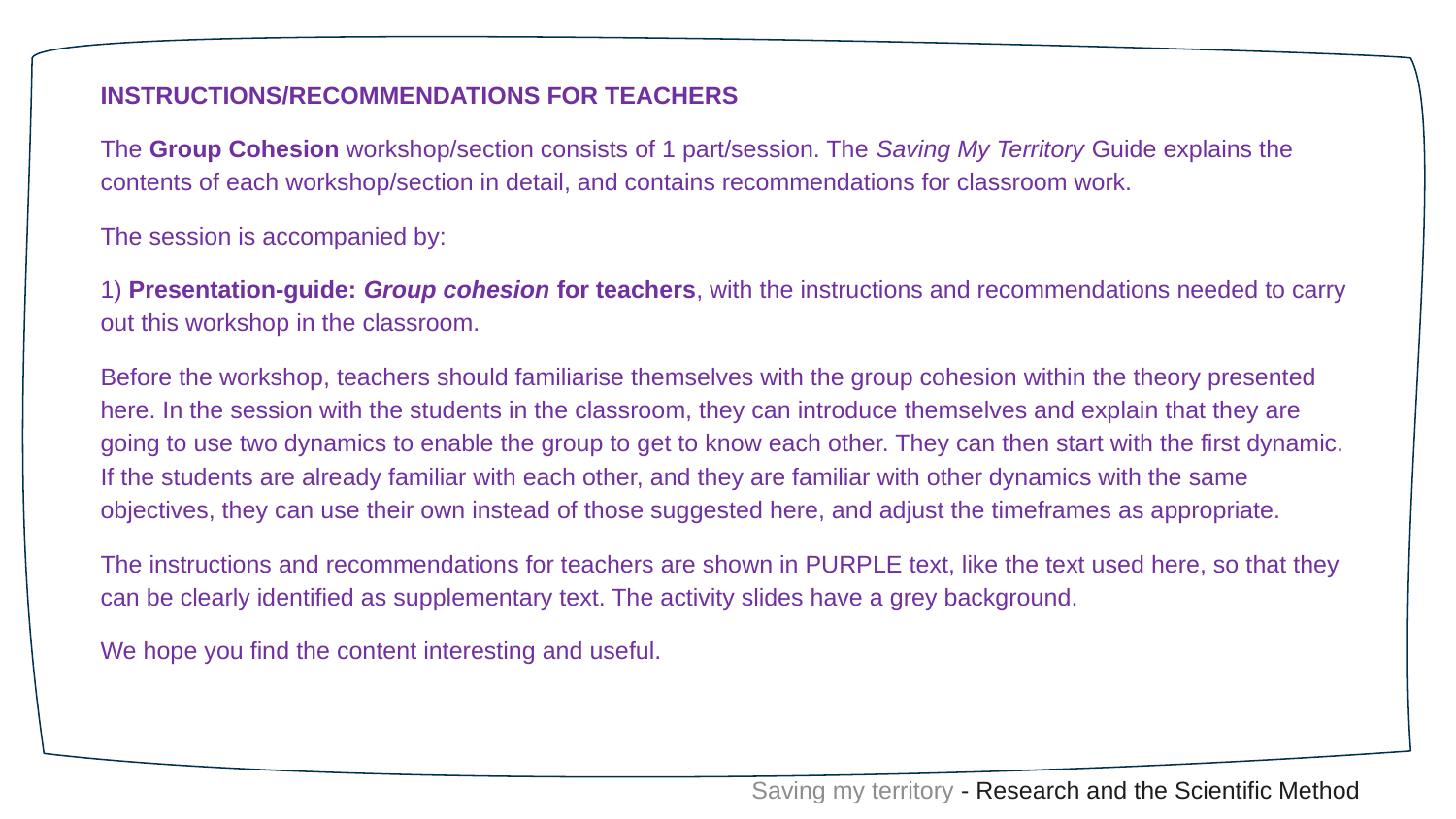

INSTRUCTIONS/RECOMMENDATIONS FOR TEACHERS
The Group Cohesion workshop/section consists of 1 part/session. The Saving My Territory Guide explains the contents of each workshop/section in detail, and contains recommendations for classroom work.
The session is accompanied by:
1) Presentation-guide: Group cohesion for teachers, with the instructions and recommendations needed to carry out this workshop in the classroom.
Before the workshop, teachers should familiarise themselves with the group cohesion within the theory presented here. In the session with the students in the classroom, they can introduce themselves and explain that they are going to use two dynamics to enable the group to get to know each other. They can then start with the first dynamic. If the students are already familiar with each other, and they are familiar with other dynamics with the same objectives, they can use their own instead of those suggested here, and adjust the timeframes as appropriate.
The instructions and recommendations for teachers are shown in PURPLE text, like the text used here, so that they can be clearly identified as supplementary text. The activity slides have a grey background.
We hope you find the content interesting and useful.

Saving my territory - Research and the Scientific Method